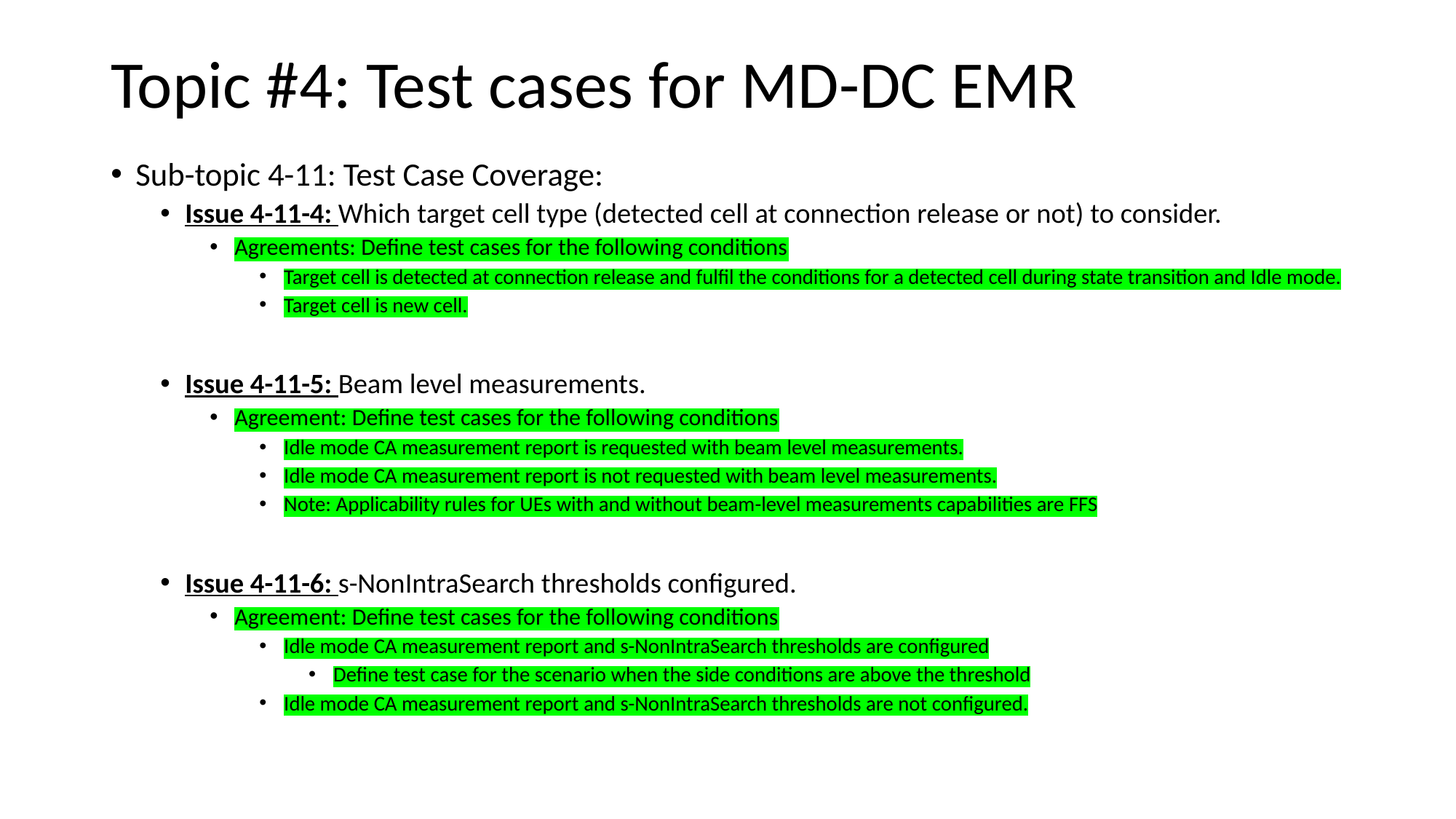

# Topic #4: Test cases for MD-DC EMR
Sub-topic 4-11: Test Case Coverage:
Issue 4-11-4: Which target cell type (detected cell at connection release or not) to consider.
Agreements: Define test cases for the following conditions
Target cell is detected at connection release and fulfil the conditions for a detected cell during state transition and Idle mode.
Target cell is new cell.

Issue 4-11-5: Beam level measurements.
Agreement: Define test cases for the following conditions
Idle mode CA measurement report is requested with beam level measurements.
Idle mode CA measurement report is not requested with beam level measurements.
Note: Applicability rules for UEs with and without beam-level measurements capabilities are FFS

Issue 4-11-6: s-NonIntraSearch thresholds configured.
Agreement: Define test cases for the following conditions
Idle mode CA measurement report and s-NonIntraSearch thresholds are configured
Define test case for the scenario when the side conditions are above the threshold
Idle mode CA measurement report and s-NonIntraSearch thresholds are not configured.